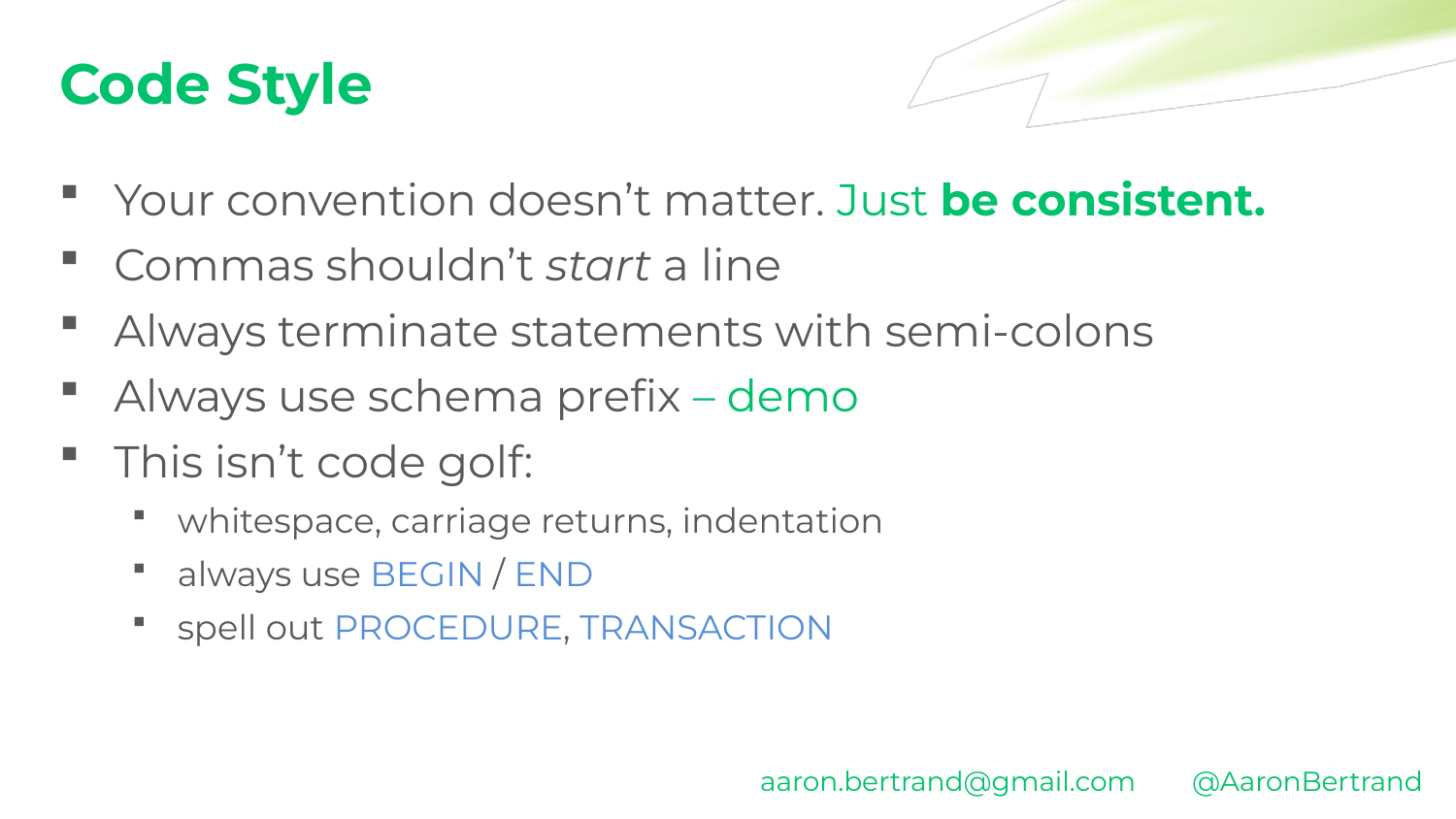

# Code Style
Your convention doesn’t matter. Just be consistent.
Commas shouldn’t start a line
Always terminate statements with semi-colons
Always use schema prefix – demo
This isn’t code golf:
whitespace, carriage returns, indentation
always use BEGIN / END
spell out PROCEDURE, TRANSACTION